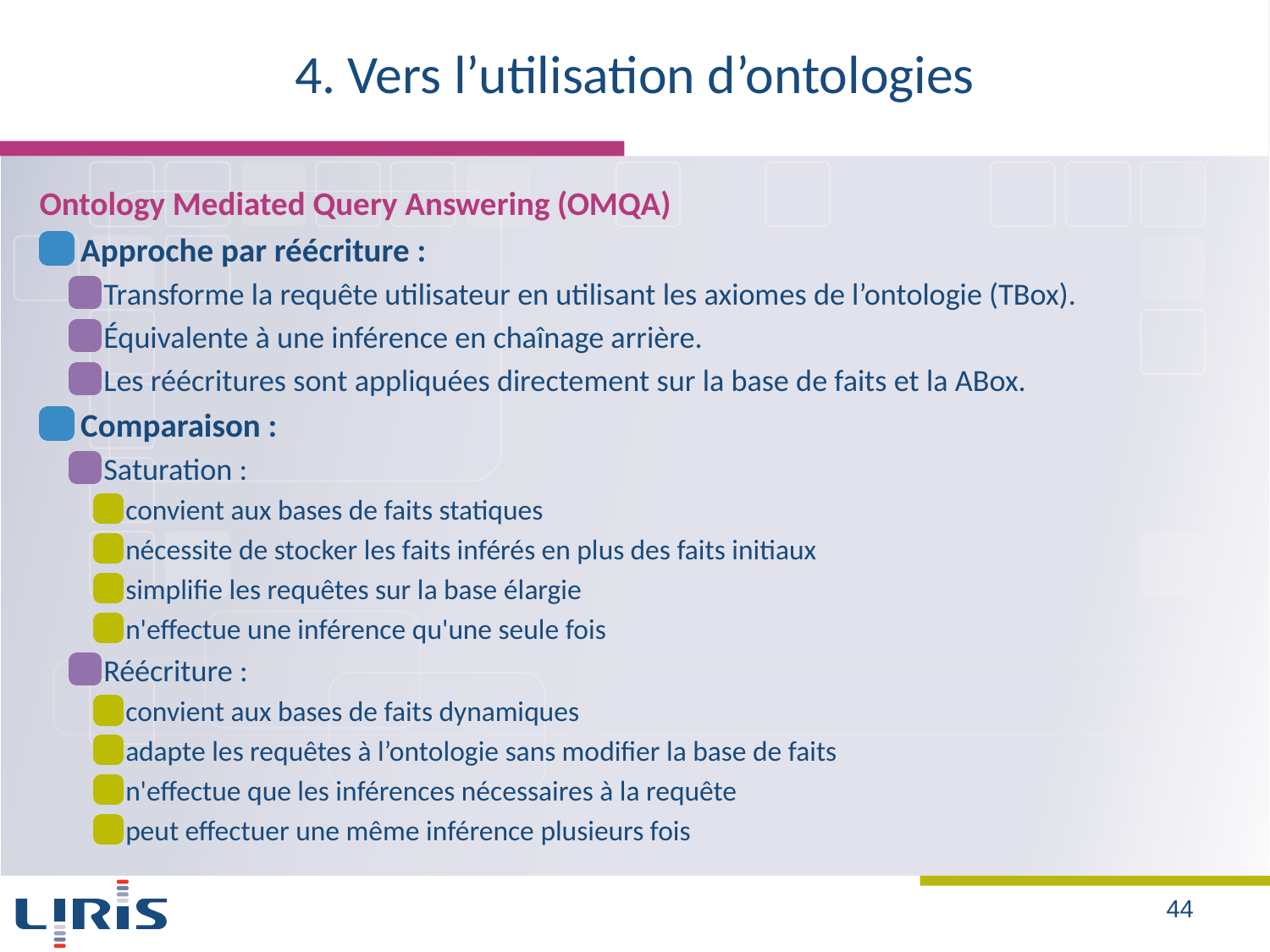

# 4. Vers l’utilisation d’ontologies
Ontology Mediated Query Answering (OMQA)
Approche par réécriture :
Transforme la requête utilisateur en utilisant les axiomes de l’ontologie (TBox).
Équivalente à une inférence en chaînage arrière.
Les réécritures sont appliquées directement sur la base de faits et la ABox.
Comparaison :
Saturation :
convient aux bases de faits statiques
nécessite de stocker les faits inférés en plus des faits initiaux
simplifie les requêtes sur la base élargie
n'effectue une inférence qu'une seule fois
Réécriture :
convient aux bases de faits dynamiques
adapte les requêtes à l’ontologie sans modifier la base de faits
n'effectue que les inférences nécessaires à la requête
peut effectuer une même inférence plusieurs fois
44